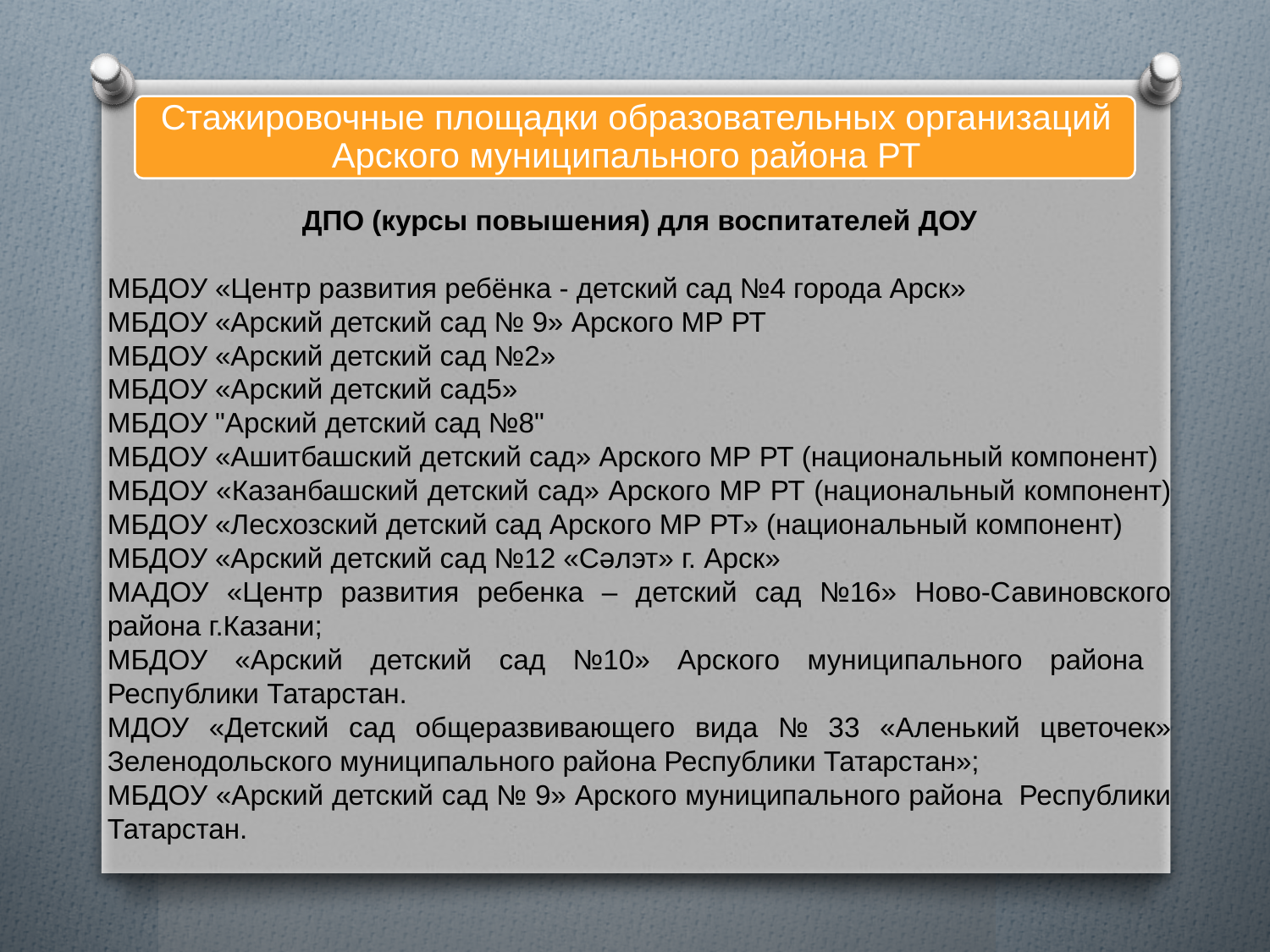

Стажировочные площадки образовательных организаций Арского муниципального района РТ
ДПО (курсы повышения) для воспитателей ДОУ

МБДОУ «Центр развития ребёнка - детский сад №4 города Арск»
МБДОУ «Арский детский сад № 9» Арского МР РТ
МБДОУ «Арский детский сад №2»
МБДОУ «Арский детский сад5»
МБДОУ "Арский детский сад №8"
МБДОУ «Ашитбашский детский сад» Арского МР РТ (национальный компонент)
МБДОУ «Казанбашский детский сад» Арского МР РТ (национальный компонент)
МБДОУ «Лесхозский детский сад Арского МР РТ» (национальный компонент)
МБДОУ «Арский детский сад №12 «Сәлэт» г. Арск»
МАДОУ «Центр развития ребенка – детский сад №16» Ново-Савиновского района г.Казани;
МБДОУ «Арский детский сад №10» Арского муниципального района  Республики Татарстан.
МДОУ «Детский сад общеразвивающего вида № 33 «Аленький цветочек» Зеленодольского муниципального района Республики Татарстан»;
МБДОУ «Арский детский сад № 9» Арского муниципального района  Республики Татарстан.